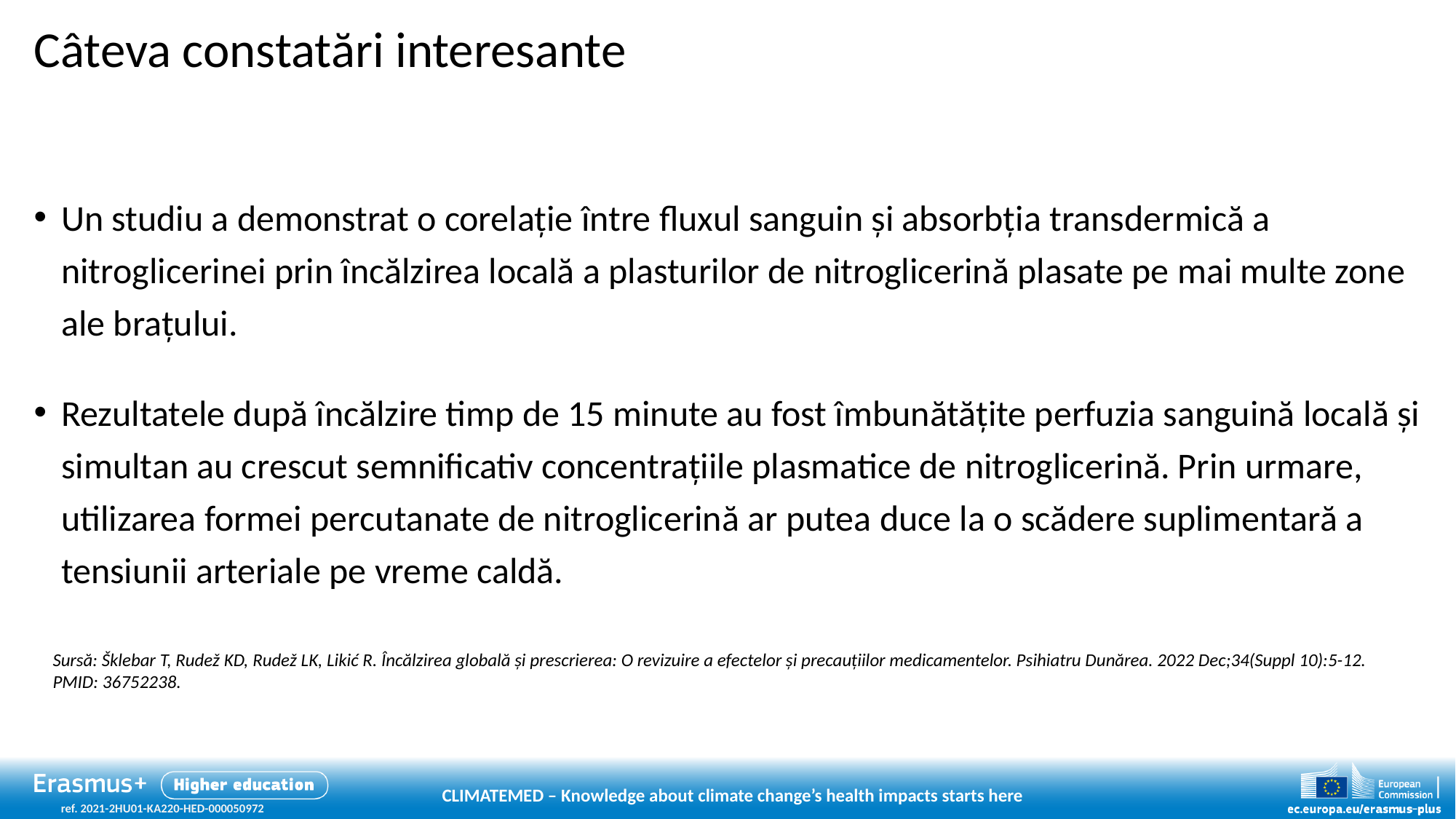

# Câteva constatări interesante
Un studiu a demonstrat o corelație între fluxul sanguin și absorbția transdermică a nitroglicerinei prin încălzirea locală a plasturilor de nitroglicerină plasate pe mai multe zone ale brațului.
Rezultatele după încălzire timp de 15 minute au fost îmbunătățite perfuzia sanguină locală și simultan au crescut semnificativ concentrațiile plasmatice de nitroglicerină. Prin urmare, utilizarea formei percutanate de nitroglicerină ar putea duce la o scădere suplimentară a tensiunii arteriale pe vreme caldă.
Sursă: Šklebar T, Rudež KD, Rudež LK, Likić R. Încălzirea globală și prescrierea: O revizuire a efectelor și precauțiilor medicamentelor. Psihiatru Dunărea. 2022 Dec;34(Suppl 10):5-12. PMID: 36752238.